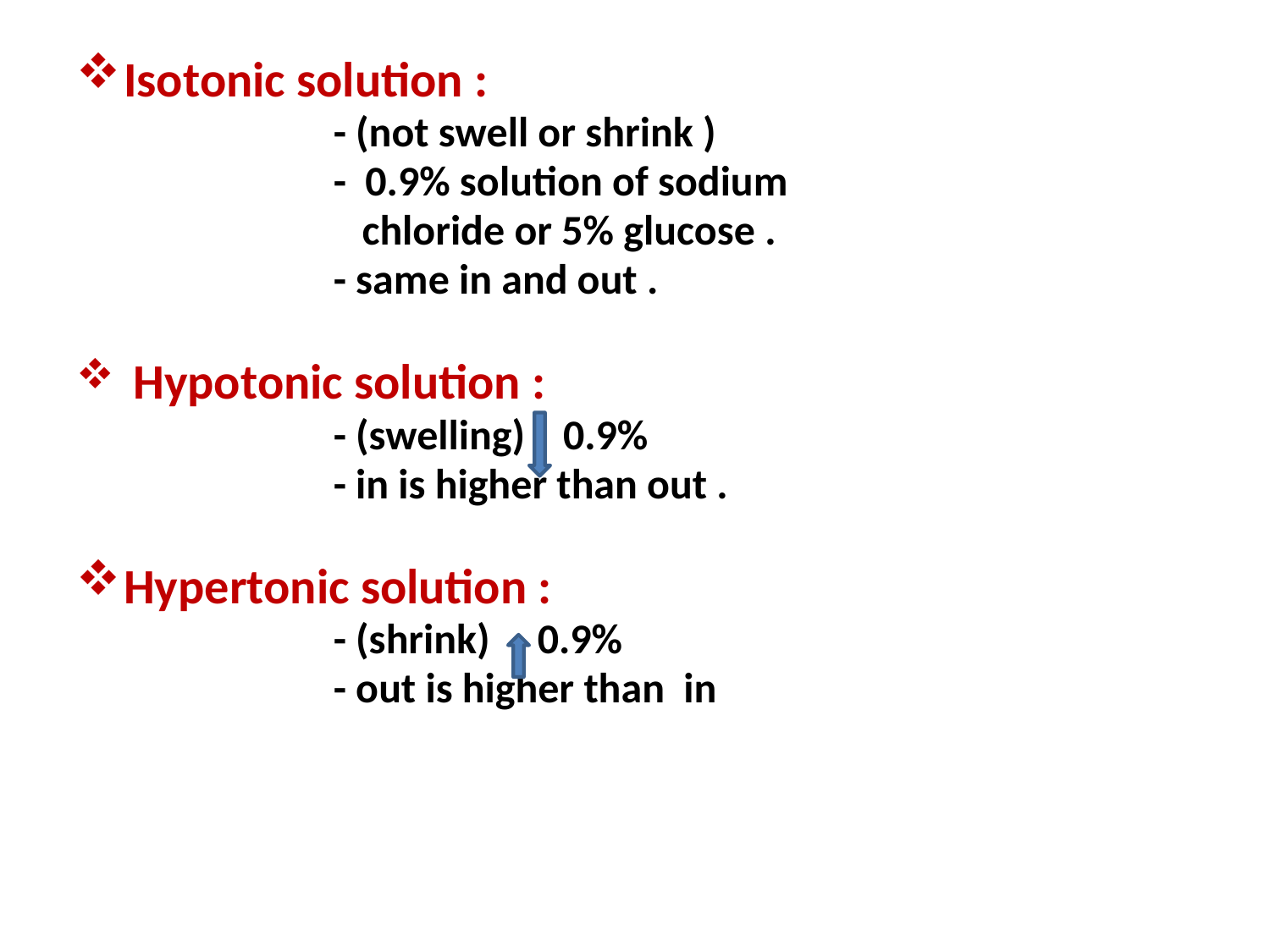

Isotonic solution :
                           - (not swell or shrink )
                           -  0.9% solution of sodium
                              chloride or 5% glucose .
                           - same in and out .

 Hypotonic solution :
                           - (swelling)    0.9%
                           - in is higher than out .

Hypertonic solution :
                           - (shrink)     0.9%
                           - out is higher than  in